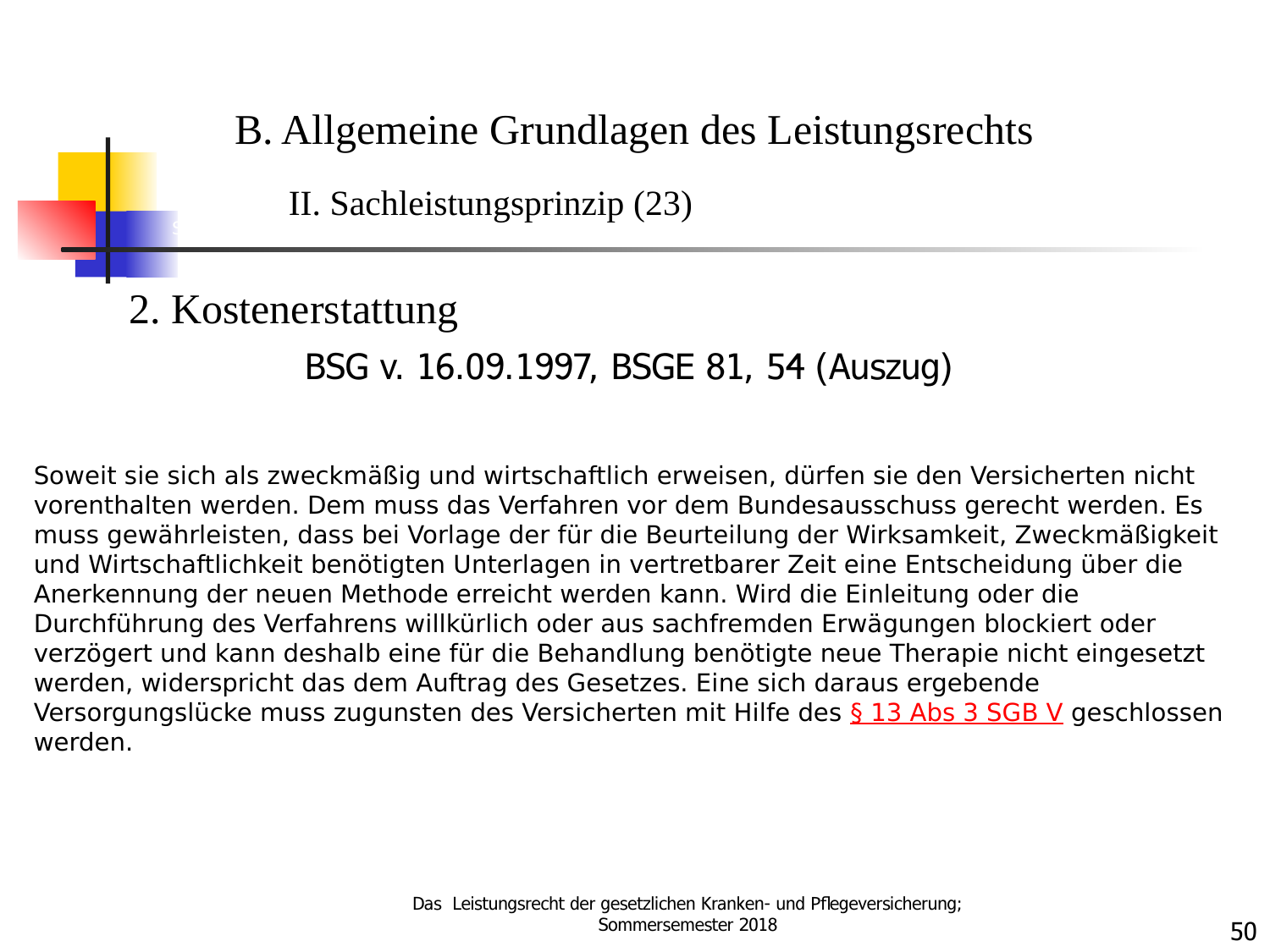

Sachleistung 23
B. Allgemeine Grundlagen des Leistungsrechts
	II. Sachleistungsprinzip (23)
2. Kostenerstattung
BSG v. 16.09.1997, BSGE 81, 54 (Auszug)
Soweit sie sich als zweckmäßig und wirtschaftlich erweisen, dürfen sie den Versicherten nicht vorenthalten werden. Dem muss das Verfahren vor dem Bundesausschuss gerecht werden. Es muss gewährleisten, dass bei Vorlage der für die Beurteilung der Wirksamkeit, Zweckmäßigkeit und Wirtschaftlichkeit benötigten Unterlagen in vertretbarer Zeit eine Entscheidung über die Anerkennung der neuen Methode erreicht werden kann. Wird die Einleitung oder die Durchführung des Verfahrens willkürlich oder aus sachfremden Erwägungen blockiert oder verzögert und kann deshalb eine für die Behandlung benötigte neue Therapie nicht eingesetzt werden, widerspricht das dem Auftrag des Gesetzes. Eine sich daraus ergebende Versorgungslücke muss zugunsten des Versicherten mit Hilfe des § 13 Abs 3 SGB V geschlossen werden.
Das  Leistungsrecht der gesetzlichen Kranken- und Pflegeversicherung; Sommersemester 2018
50